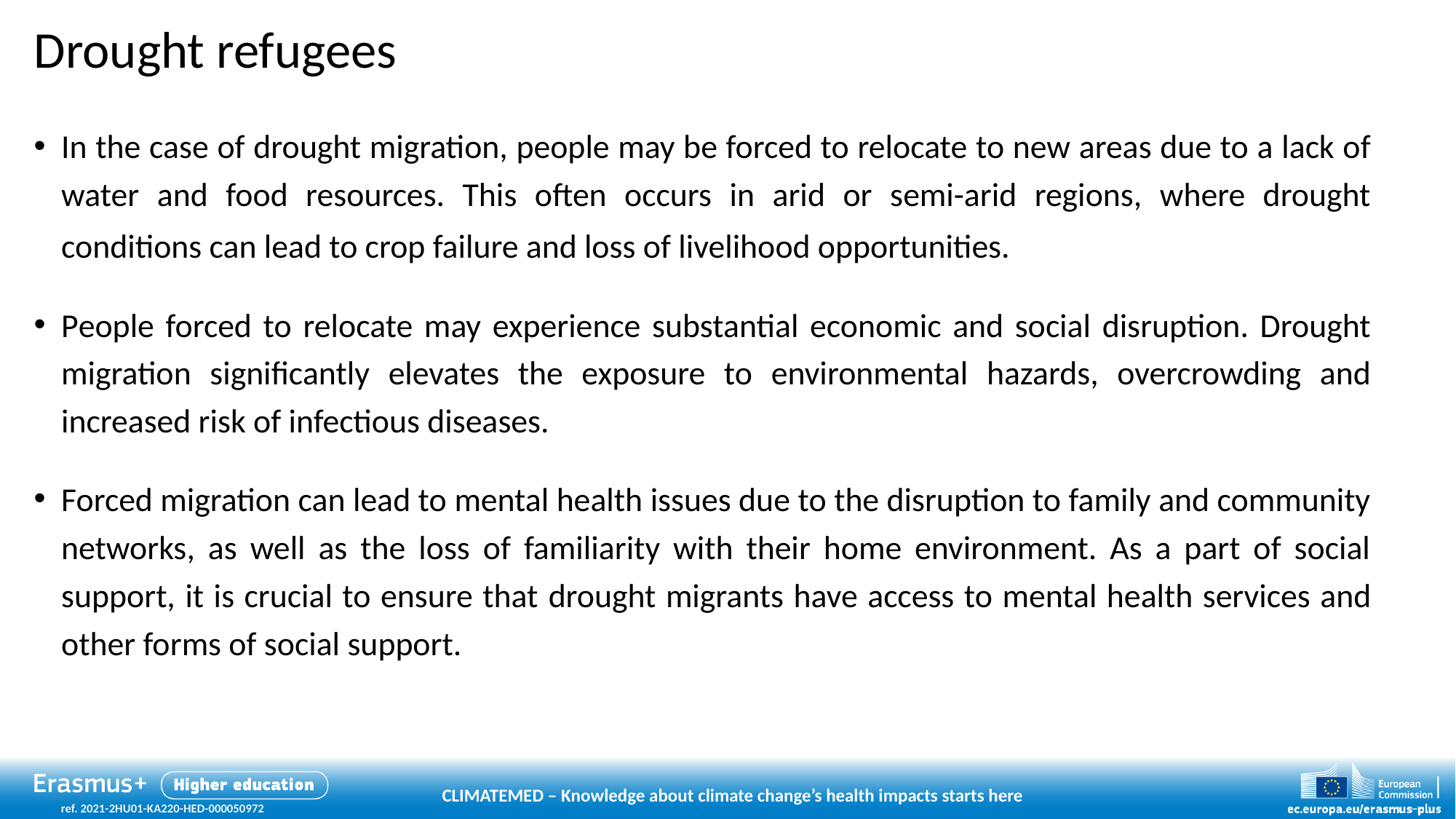

# Drought refugees
In the case of drought migration, people may be forced to relocate to new areas due to a lack of water and food resources. This often occurs in arid or semi-arid regions, where drought conditions can lead to crop failure and loss of livelihood opportunities.
People forced to relocate may experience substantial economic and social disruption. Drought migration significantly elevates the exposure to environmental hazards, overcrowding and increased risk of infectious diseases.
Forced migration can lead to mental health issues due to the disruption to family and community networks, as well as the loss of familiarity with their home environment. As a part of social support, it is crucial to ensure that drought migrants have access to mental health services and other forms of social support.